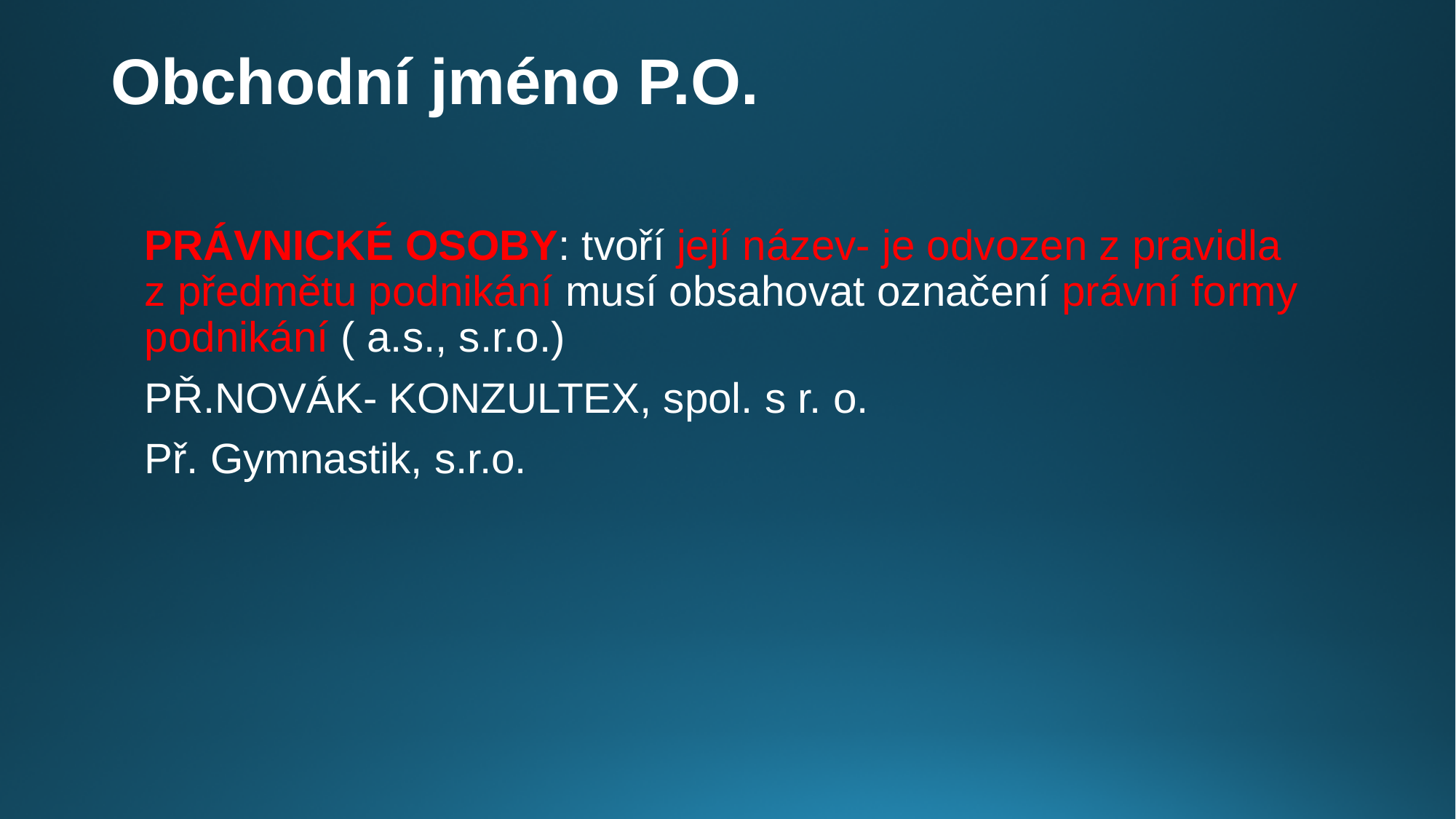

# Obchodní jméno P.O.
PRÁVNICKÉ OSOBY: tvoří její název- je odvozen z pravidla
z předmětu podnikání musí obsahovat označení právní formy podnikání ( a.s., s.r.o.)
PŘ.NOVÁK- KONZULTEX, spol. s r. o.
Př. Gymnastik, s.r.o.